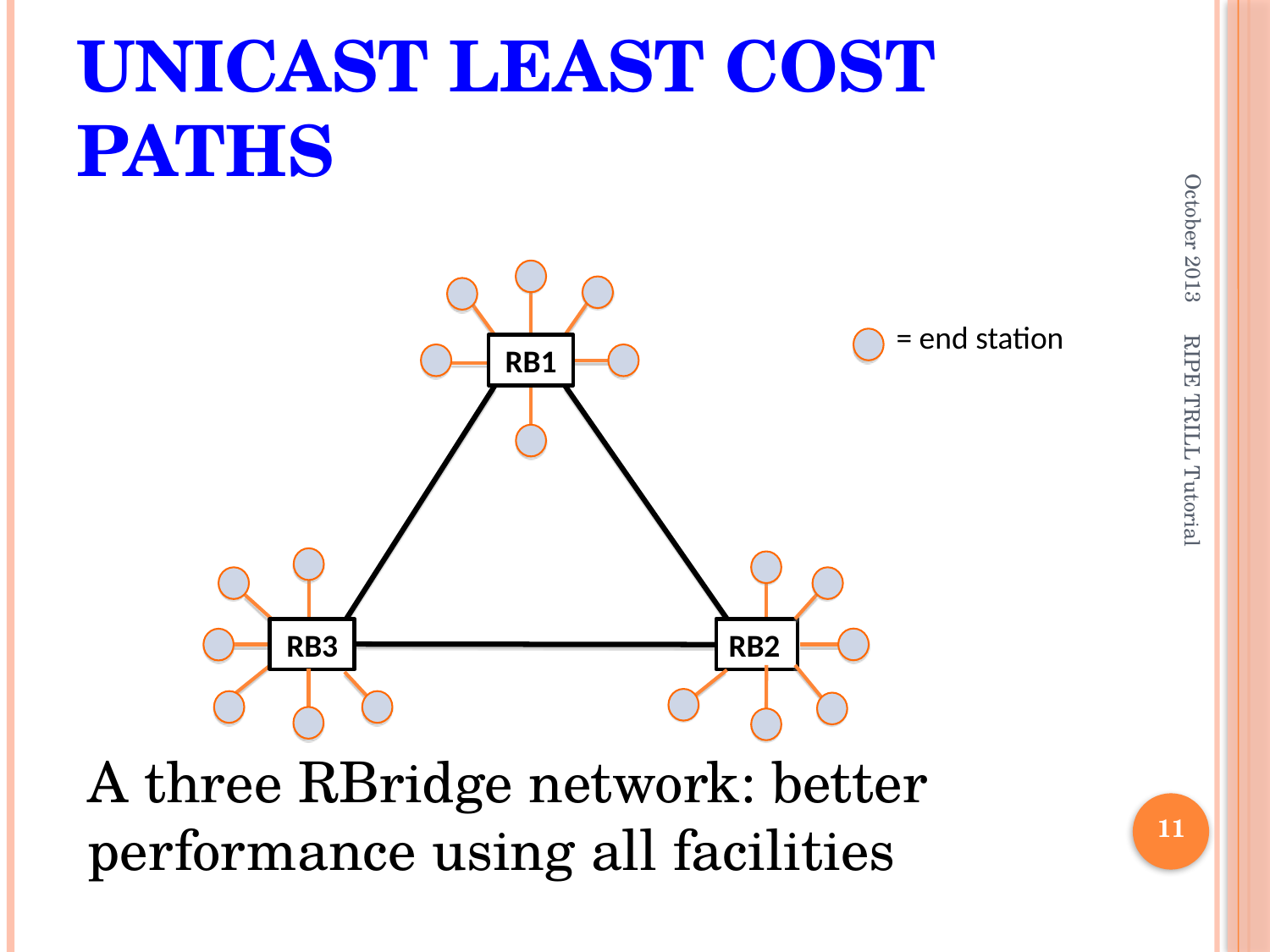

# Unicast Least Cost Paths
October 2013

= end station

RB1

RIPE TRILL Tutorial

RB3
RB2

A three RBridge network: better performance using all facilities
11